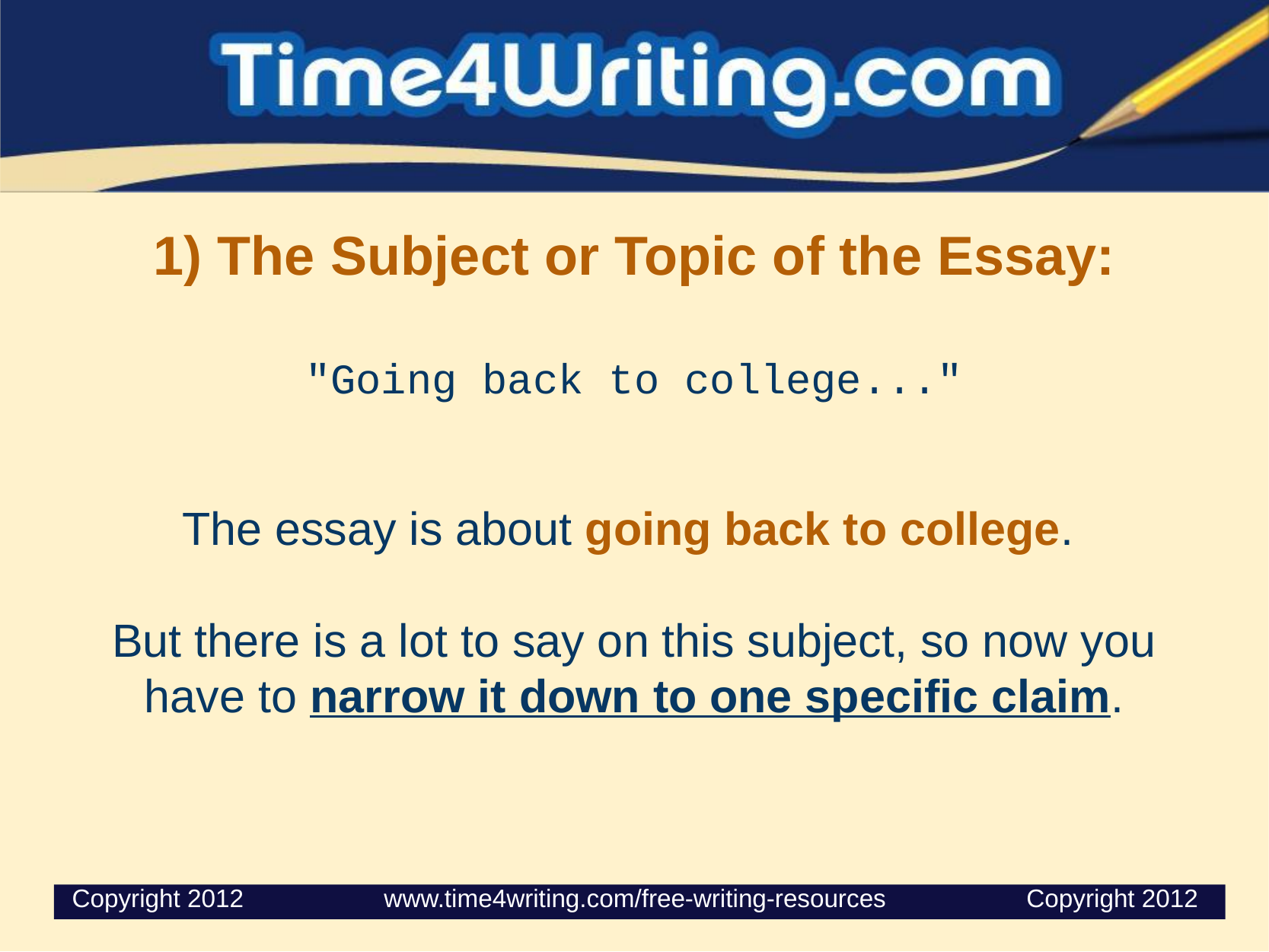

# 1) The Subject or Topic of the Essay:

"Going back to college..."
The essay is about going back to college.

But there is a lot to say on this subject, so now you have to narrow it down to one specific claim.

 Copyright 2012                    www.time4writing.com/free-writing-resources                    Copyright 2012